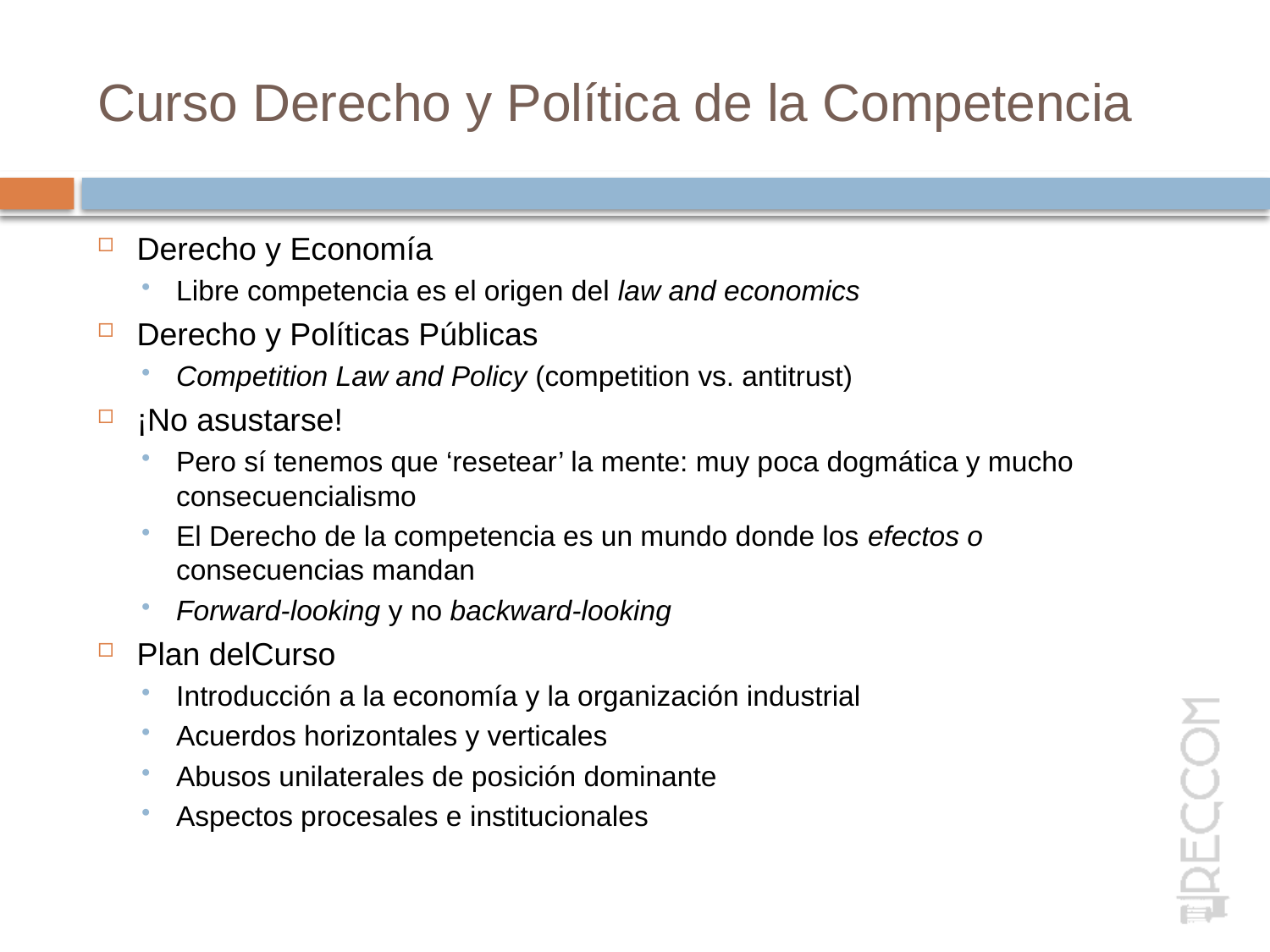

# Curso Derecho y Política de la Competencia
Derecho y Economía
Libre competencia es el origen del law and economics
Derecho y Políticas Públicas
Competition Law and Policy (competition vs. antitrust)
¡No asustarse!
Pero sí tenemos que ‘resetear’ la mente: muy poca dogmática y mucho consecuencialismo
El Derecho de la competencia es un mundo donde los efectos o consecuencias mandan
Forward-looking y no backward-looking
Plan delCurso
Introducción a la economía y la organización industrial
Acuerdos horizontales y verticales
Abusos unilaterales de posición dominante
Aspectos procesales e institucionales